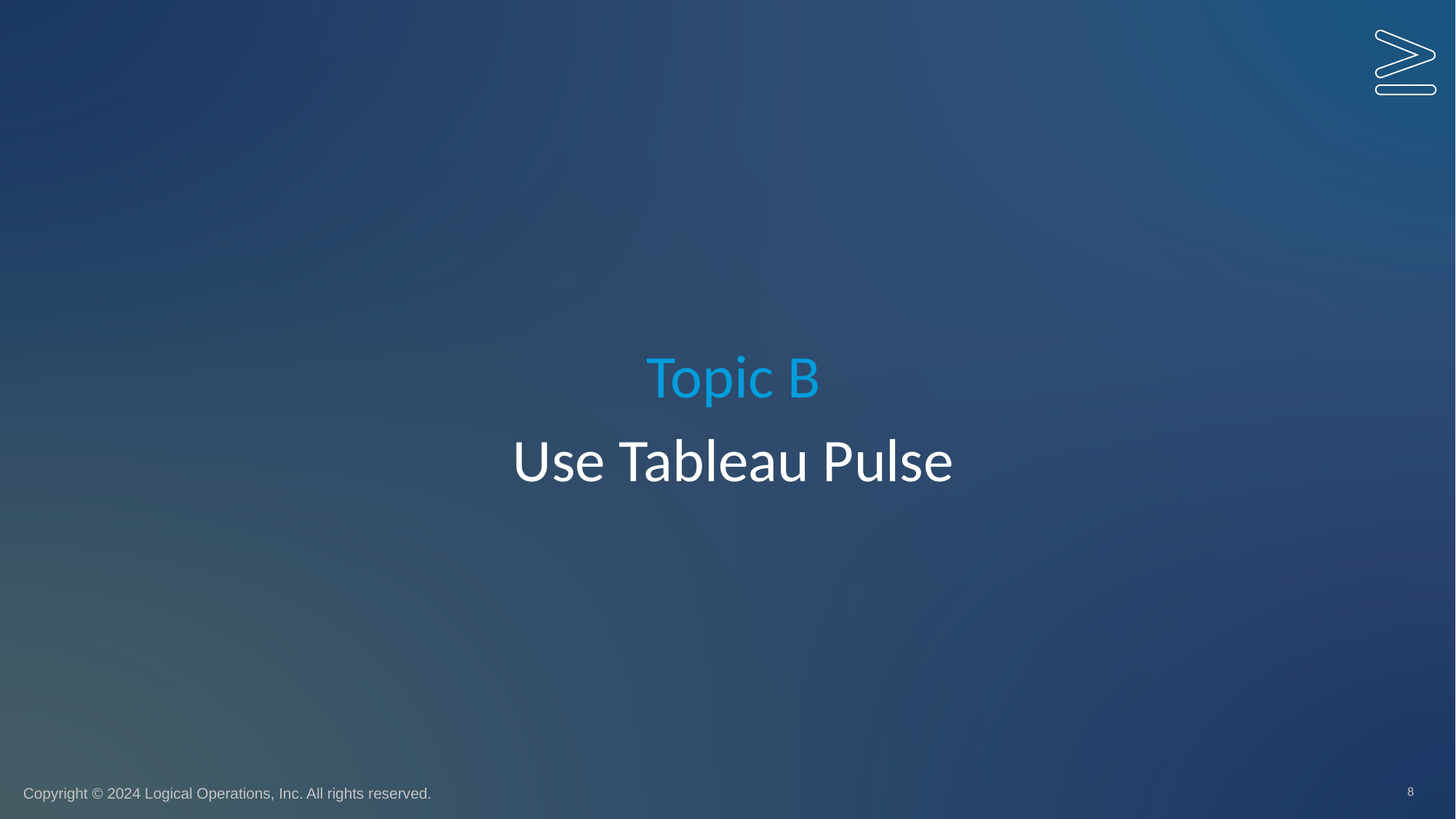

Topic B
# Use Tableau Pulse
8